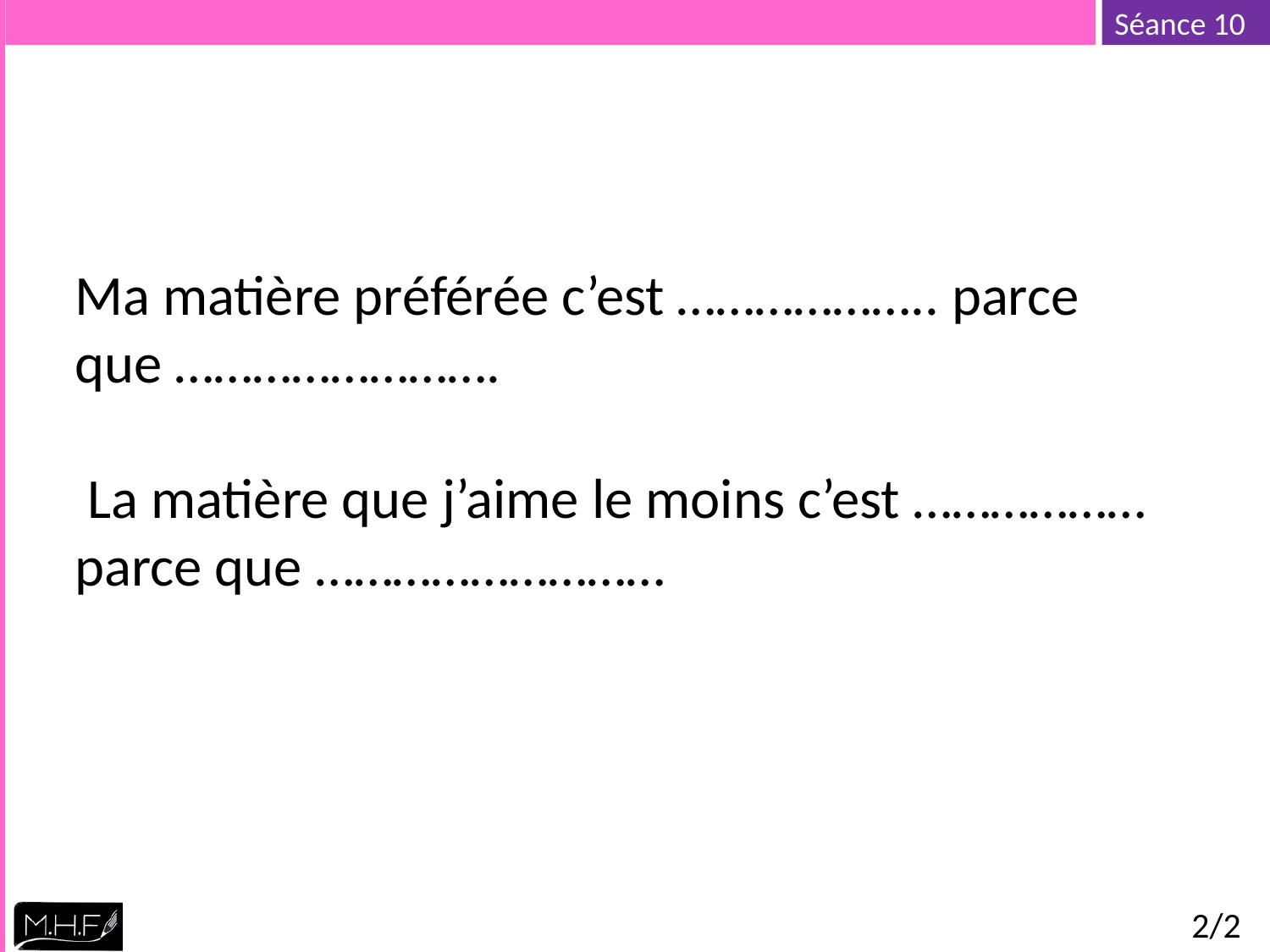

Ma matière préférée c’est ……………….. parce que …………………….

 La matière que j’aime le moins c’est ……………… parce que ………………………
2/2